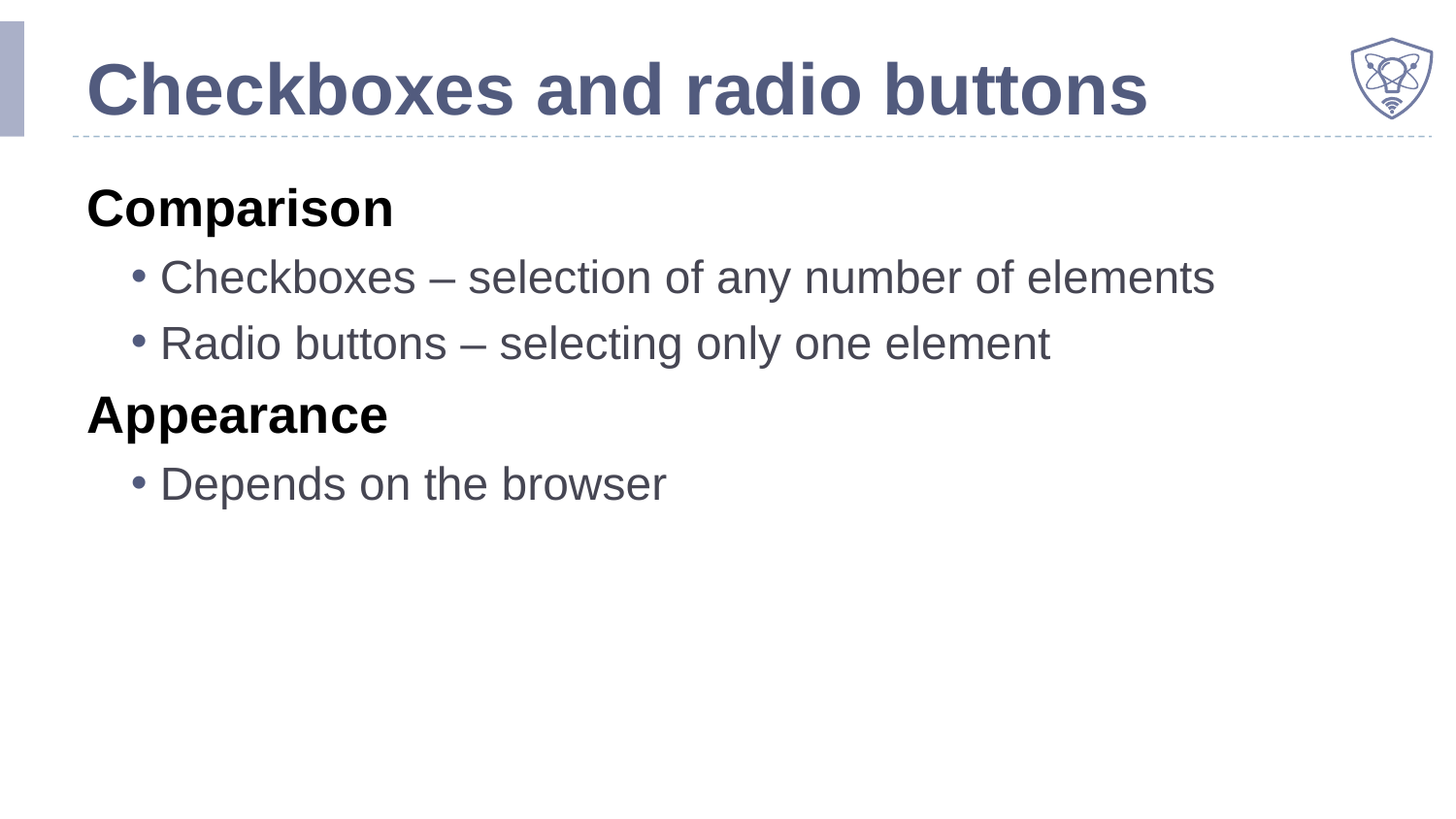

# Checkboxes and radio buttons
Comparison
Checkboxes – selection of any number of elements
Radio buttons – selecting only one element
Appearance
Depends on the browser